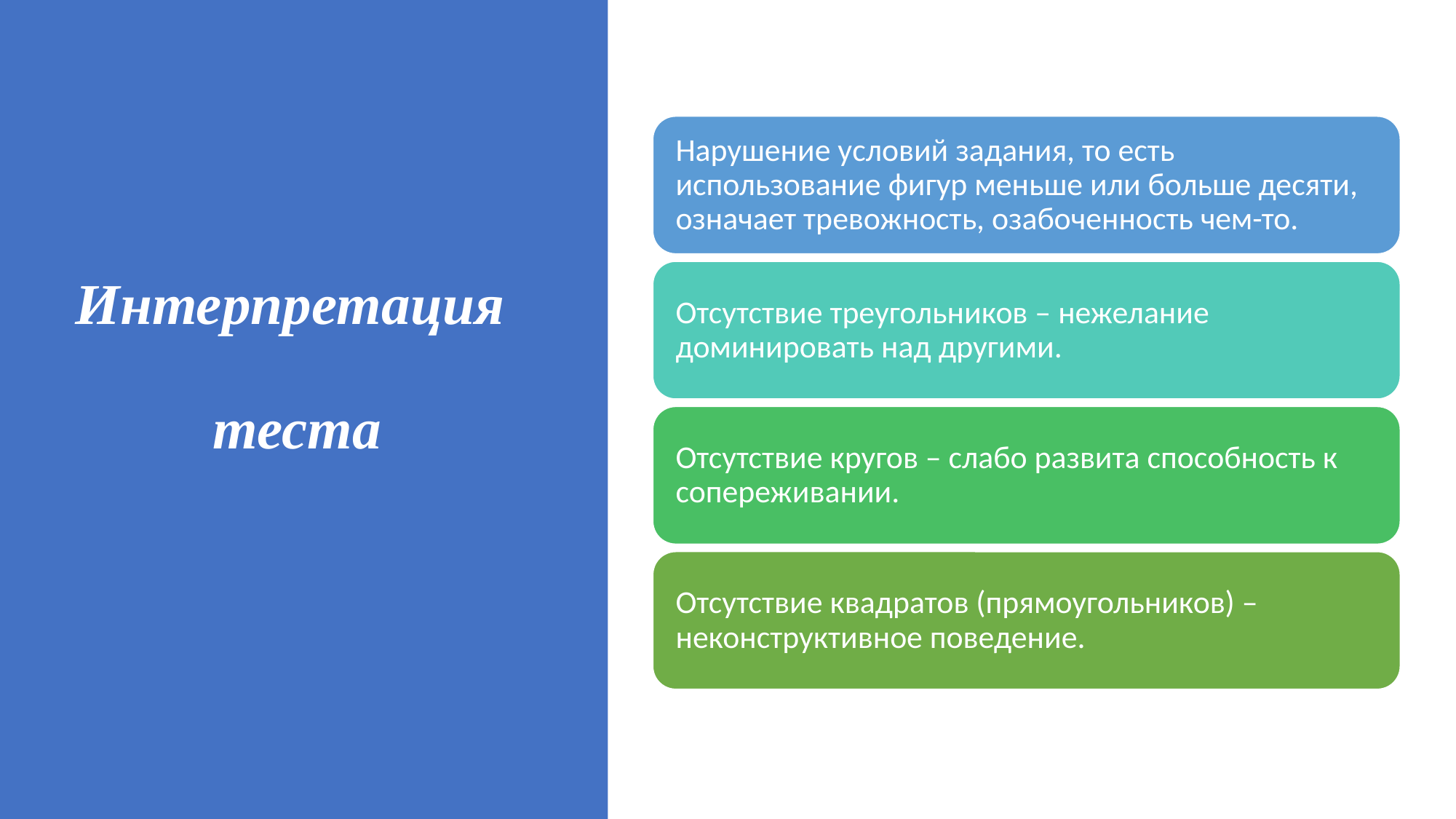

# Интерпретация теста
Нарушение условий задания, то есть использование фигур меньше или больше десяти, означает тревожность, озабоченность чем-то.
Отсутствие треугольников – нежелание доминировать над другими.
Отсутствие кругов – слабо развита способность к сопереживании.
Отсутствие квадратов (прямоугольников) – неконструктивное поведение.